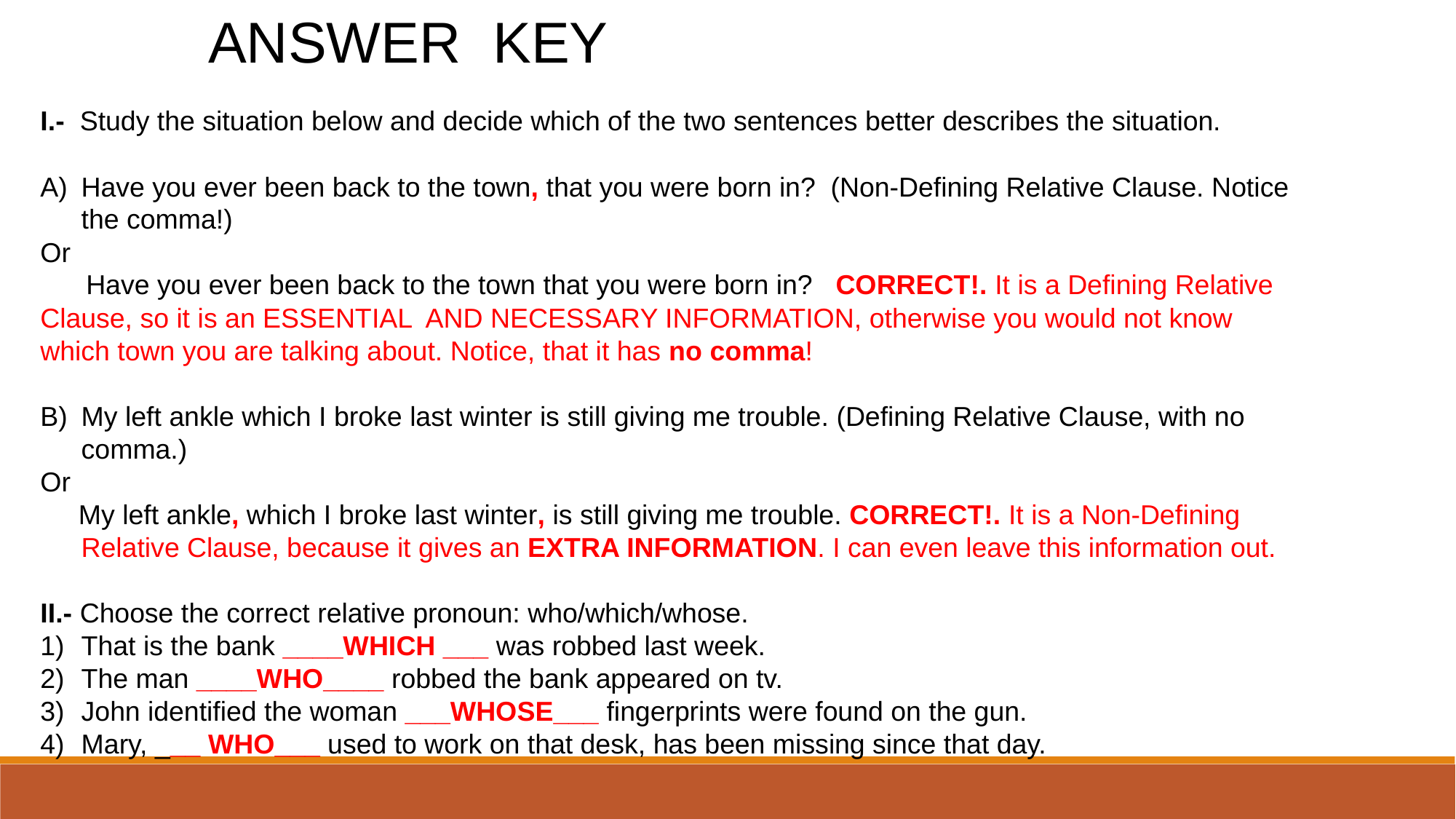

ANSWER  KEY

I.-  Study the situation below and decide which of the two sentences better describes the situation.

Have you ever been back to the town, that you were born in?  (Non-Defining Relative Clause. Notice the comma!)
Or
      Have you ever been back to the town that you were born in?   CORRECT!. It is a Defining Relative Clause, so it is an ESSENTIAL  AND NECESSARY INFORMATION, otherwise you would not know which town you are talking about. Notice, that it has no comma!

My left ankle which I broke last winter is still giving me trouble. (Defining Relative Clause, with no comma.)
Or
     My left ankle, which I broke last winter, is still giving me trouble. CORRECT!. It is a Non-Defining Relative Clause, because it gives an EXTRA INFORMATION. I can even leave this information out.

II.- Choose the correct relative pronoun: who/which/whose.
That is the bank ____WHICH ___ was robbed last week.
The man ____WHO____ robbed the bank appeared on tv.
John identified the woman ___WHOSE___ fingerprints were found on the gun.
Mary, ___ WHO___ used to work on that desk, has been missing since that day.